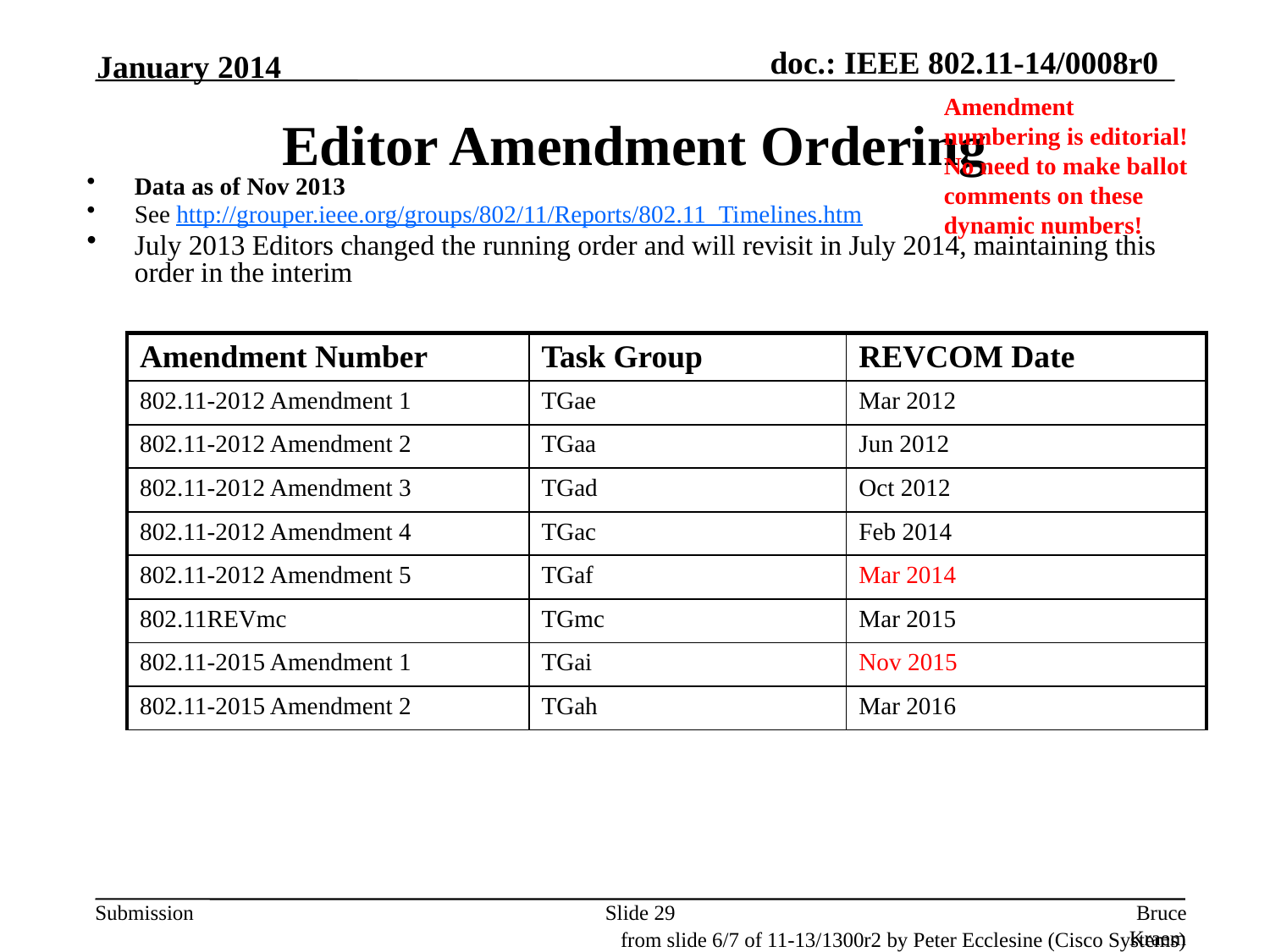

January 2014
Amendment numbering is editorial! No need to make ballot comments on these dynamic numbers!
# Editor Amendment Ordering
Data as of Nov 2013
See http://grouper.ieee.org/groups/802/11/Reports/802.11_Timelines.htm
July 2013 Editors changed the running order and will revisit in July 2014, maintaining this order in the interim
| Amendment Number | Task Group | REVCOM Date |
| --- | --- | --- |
| 802.11-2012 Amendment 1 | TGae | Mar 2012 |
| 802.11-2012 Amendment 2 | TGaa | Jun 2012 |
| 802.11-2012 Amendment 3 | TGad | Oct 2012 |
| 802.11-2012 Amendment 4 | TGac | Feb 2014 |
| 802.11-2012 Amendment 5 | TGaf | Mar 2014 |
| 802.11REVmc | TGmc | Mar 2015 |
| 802.11-2015 Amendment 1 | TGai | Nov 2015 |
| 802.11-2015 Amendment 2 | TGah | Mar 2016 |
Slide 29
Bruce Kraemer, Marvell
from slide 6/7 of 11-13/1300r2 by Peter Ecclesine (Cisco Systems)